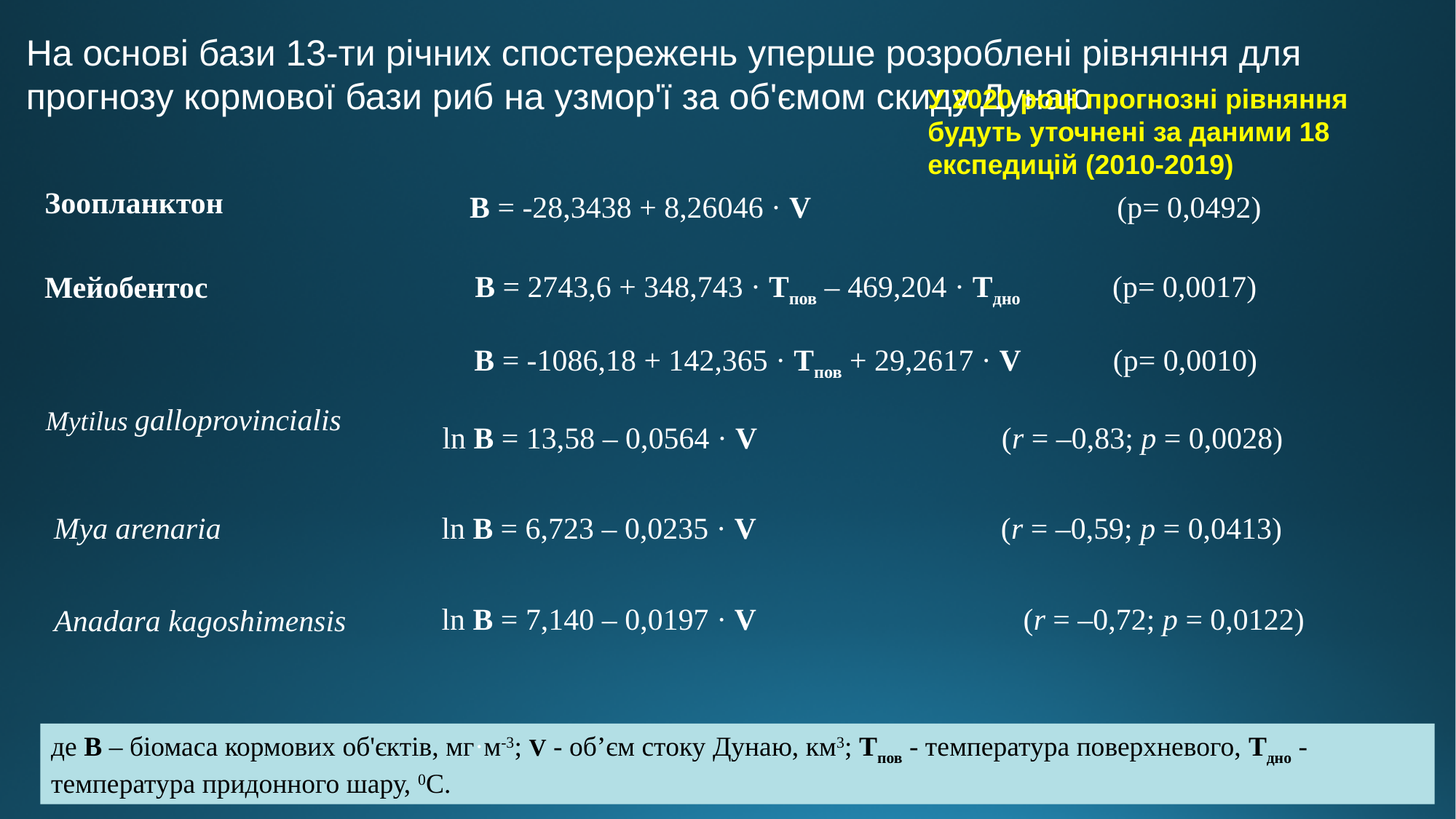

На основі бази 13-ти річних спостережень уперше розроблені рівняння для прогнозу кормової бази риб на узмор'ї за об'ємом скиду Дунаю
У 2020 році прогнозні рівняння будуть уточнені за даними 18 експедицій (2010-2019)
Зоопланктон
В = -28,3438 + 8,26046 · V                                        (р= 0,0492)
В = 2743,6 + 348,743 · Tпов – 469,204 · Tдно            (р= 0,0017)
Мейобентос
В = -1086,18 + 142,365 · Tпов + 29,2617 · V            (р= 0,0010)
Mytilus galloprovincialis
ln B = 13,58 – 0,0564 · V                                (r = –0,83; p = 0,0028)
Mya arenaria
ln B = 6,723 – 0,0235 · V                                (r = –0,59; p = 0,0413)
Anadara kagoshimensis
ln B = 7,140 – 0,0197 · V                                   (r = –0,72; p = 0,0122)
де В – біомаса кормових об'єктів, мг·м-3; V - об’єм стоку Дунаю, км3; Tпов - температура поверхневого, Tдно - температура придонного шару, 0С.